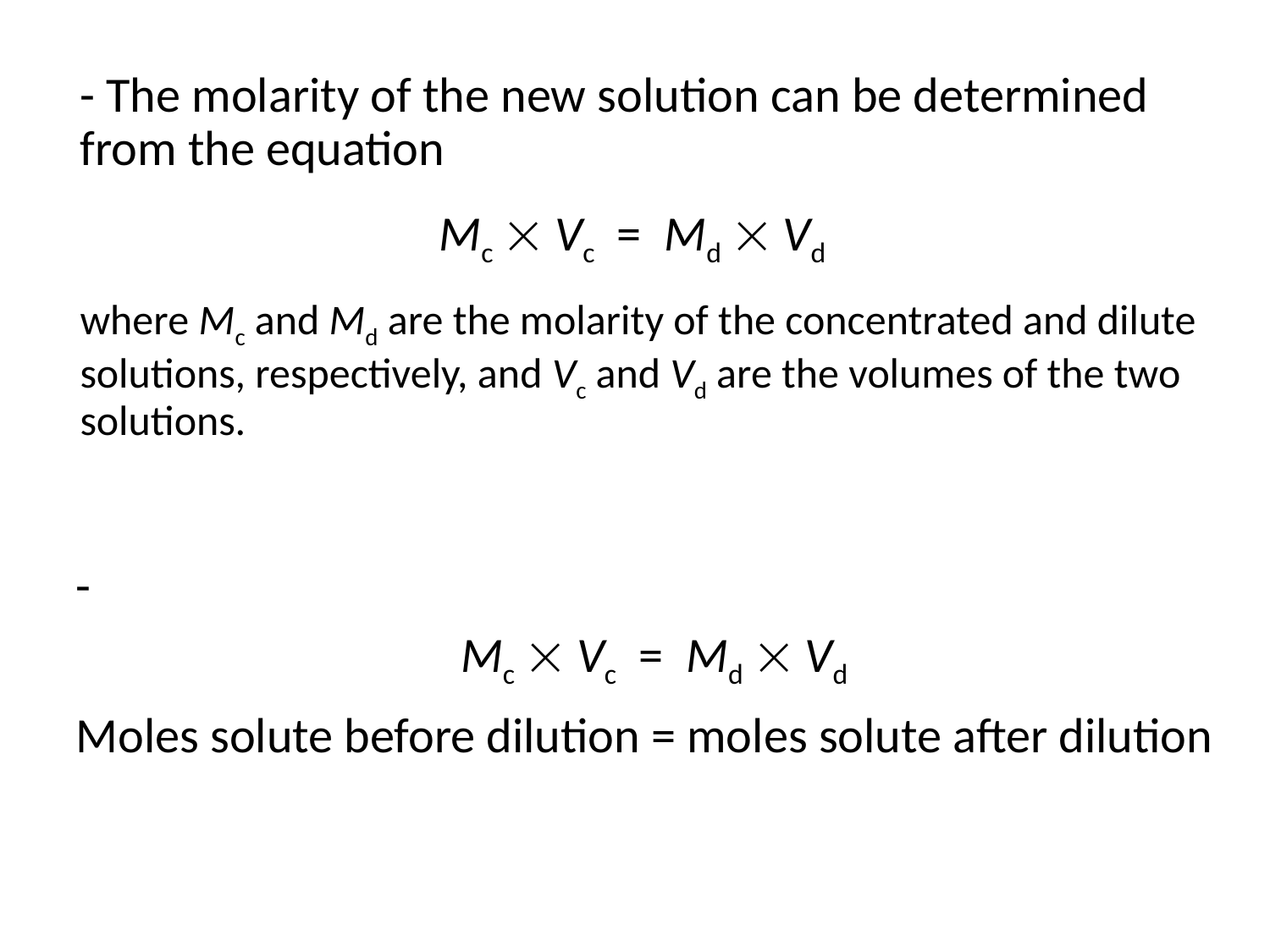

- The molarity of the new solution can be determined from the equation

Mc × Vc  =  Md × Vd

	where Mc and Md are the molarity of the concentrated and dilute solutions, respectively, and Vc and Vd are the volumes of the two solutions.
-
Mc × Vc  =  Md × Vd

Moles solute before dilution = moles solute after dilution